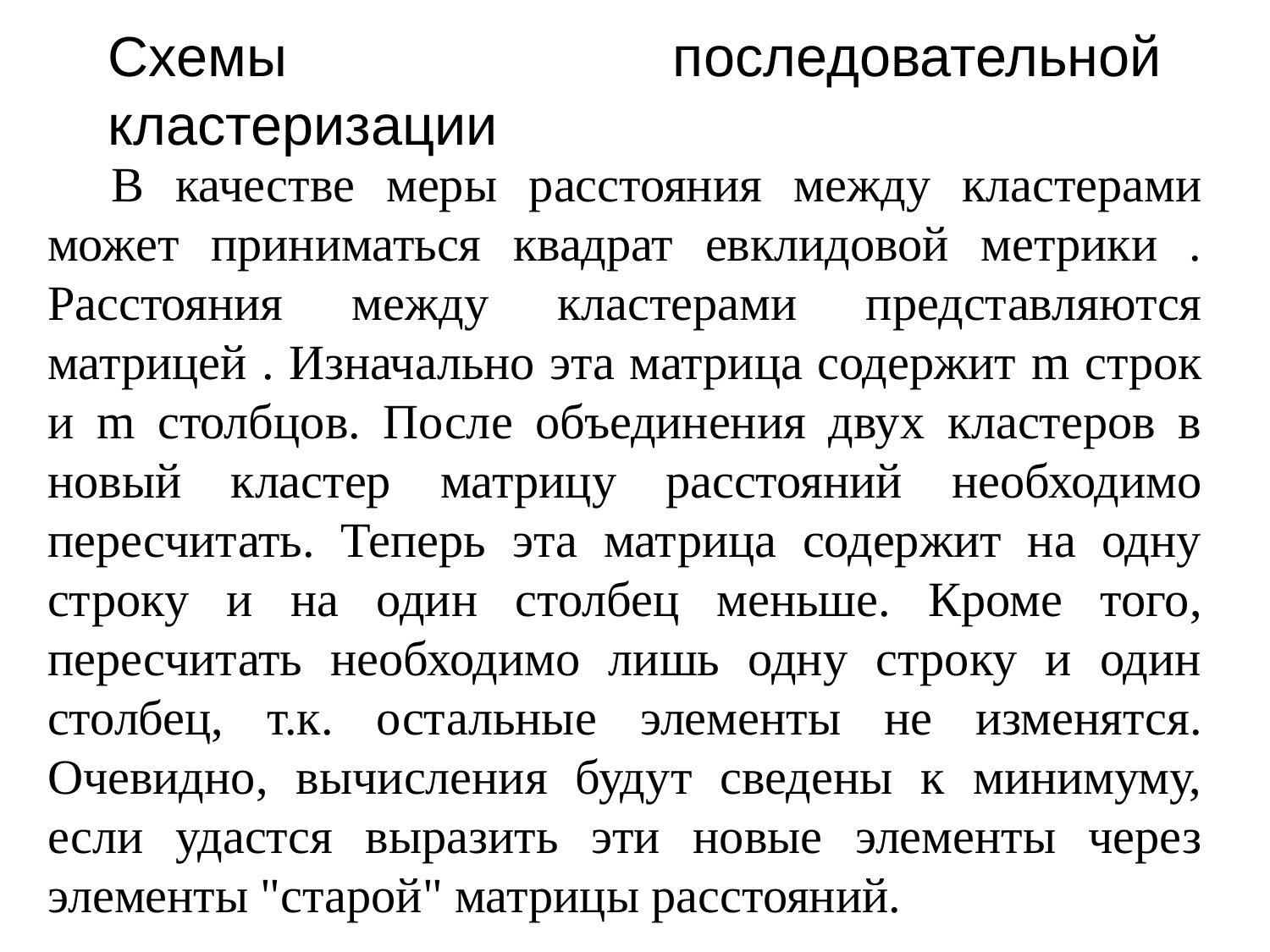

# Схемы последовательной кластеризации
В качестве меры расстояния между кластерами может приниматься квадрат евклидовой метрики . Расстояния между кластерами представляются матрицей . Изначально эта матрица содержит m строк и m столбцов. После объединения двух кластеров в новый кластер матрицу расстояний необходимо пересчитать. Теперь эта матрица содержит на одну строку и на один столбец меньше. Кроме того, пересчитать необходимо лишь одну строку и один столбец, т.к. остальные элементы не изменятся. Очевидно, вычисления будут сведены к минимуму, если удастся выразить эти новые элементы через элементы "старой" матрицы расстояний.